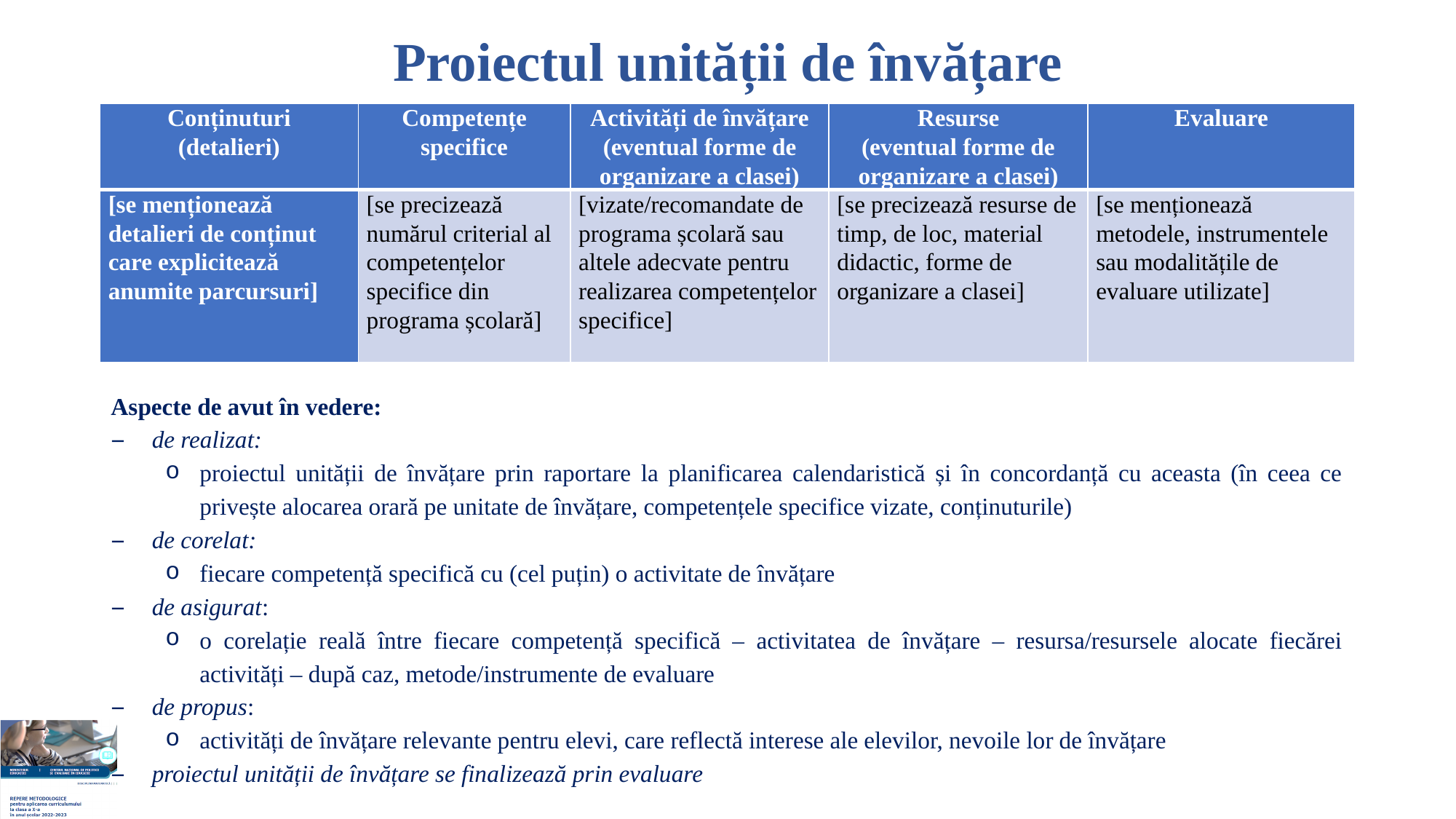

# Proiectul unității de învățare
| Conținuturi (detalieri) | Competențe specifice | Activități de învățare (eventual forme de organizare a clasei) | Resurse (eventual forme de organizare a clasei) | Evaluare |
| --- | --- | --- | --- | --- |
| [se menționează detalieri de conținut care explicitează anumite parcursuri] | [se precizează numărul criterial al competențelor specifice din programa școlară] | [vizate/recomandate de programa școlară sau altele adecvate pentru realizarea competențelor specifice] | [se precizează resurse de timp, de loc, material didactic, forme de organizare a clasei] | [se menționează metodele, instrumentele sau modalitățile de evaluare utilizate] |
Aspecte de avut în vedere:
de realizat:
proiectul unității de învățare prin raportare la planificarea calendaristică și în concordanță cu aceasta (în ceea ce privește alocarea orară pe unitate de învățare, competențele specifice vizate, conținuturile)
de corelat:
fiecare competență specifică cu (cel puțin) o activitate de învățare
de asigurat:
o corelație reală între fiecare competență specifică – activitatea de învățare – resursa/resursele alocate fiecărei activități – după caz, metode/instrumente de evaluare
de propus:
activități de învățare relevante pentru elevi, care reflectă interese ale elevilor, nevoile lor de învățare
proiectul unității de învățare se finalizează prin evaluare